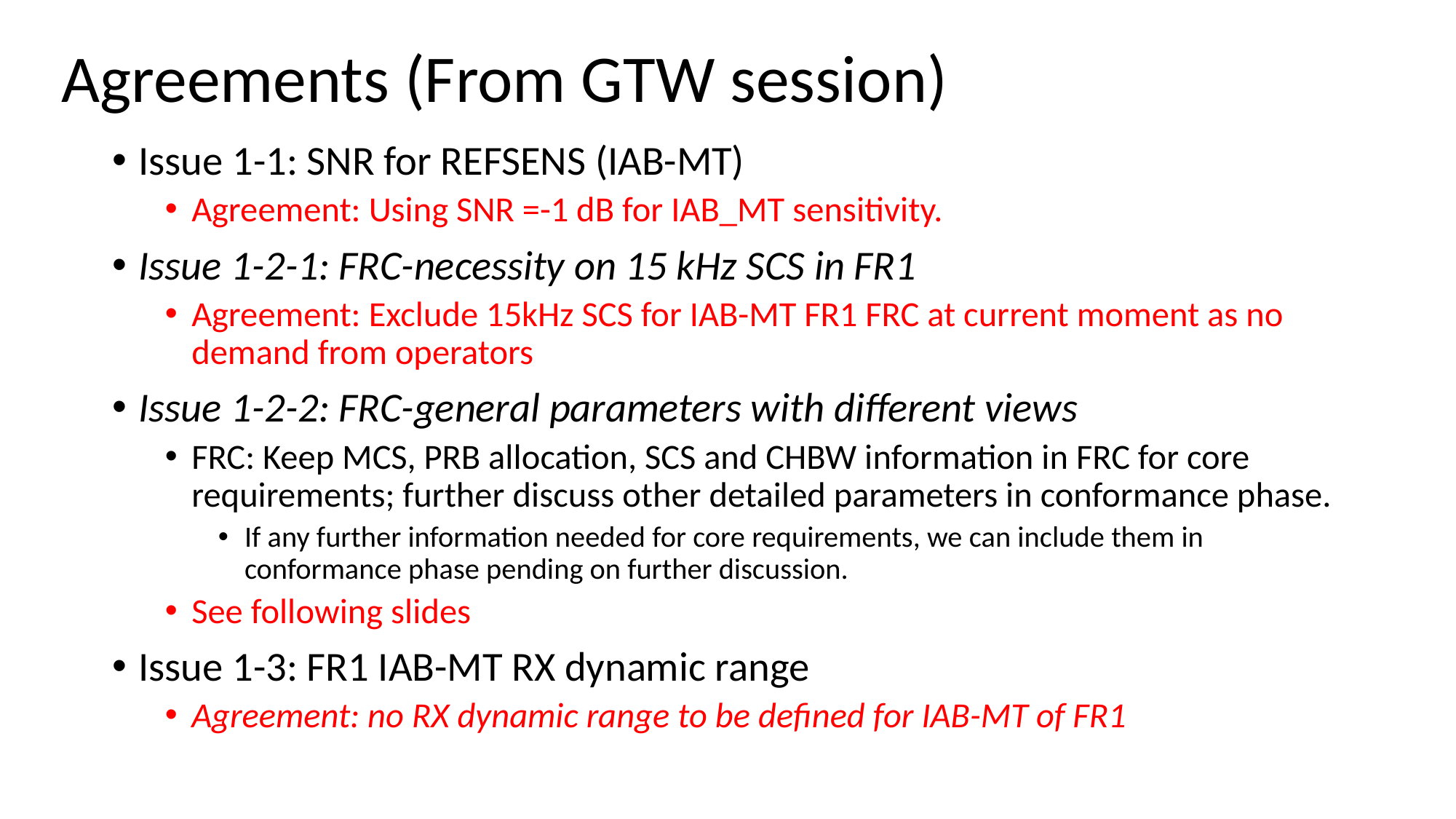

# Agreements (From GTW session)
Issue 1-1: SNR for REFSENS (IAB-MT)
Agreement: Using SNR =-1 dB for IAB_MT sensitivity.
Issue 1-2-1: FRC-necessity on 15 kHz SCS in FR1
Agreement: Exclude 15kHz SCS for IAB-MT FR1 FRC at current moment as no demand from operators
Issue 1-2-2: FRC-general parameters with different views
FRC: Keep MCS, PRB allocation, SCS and CHBW information in FRC for core requirements; further discuss other detailed parameters in conformance phase.
If any further information needed for core requirements, we can include them in conformance phase pending on further discussion.
See following slides
Issue 1-3: FR1 IAB-MT RX dynamic range
Agreement: no RX dynamic range to be defined for IAB-MT of FR1